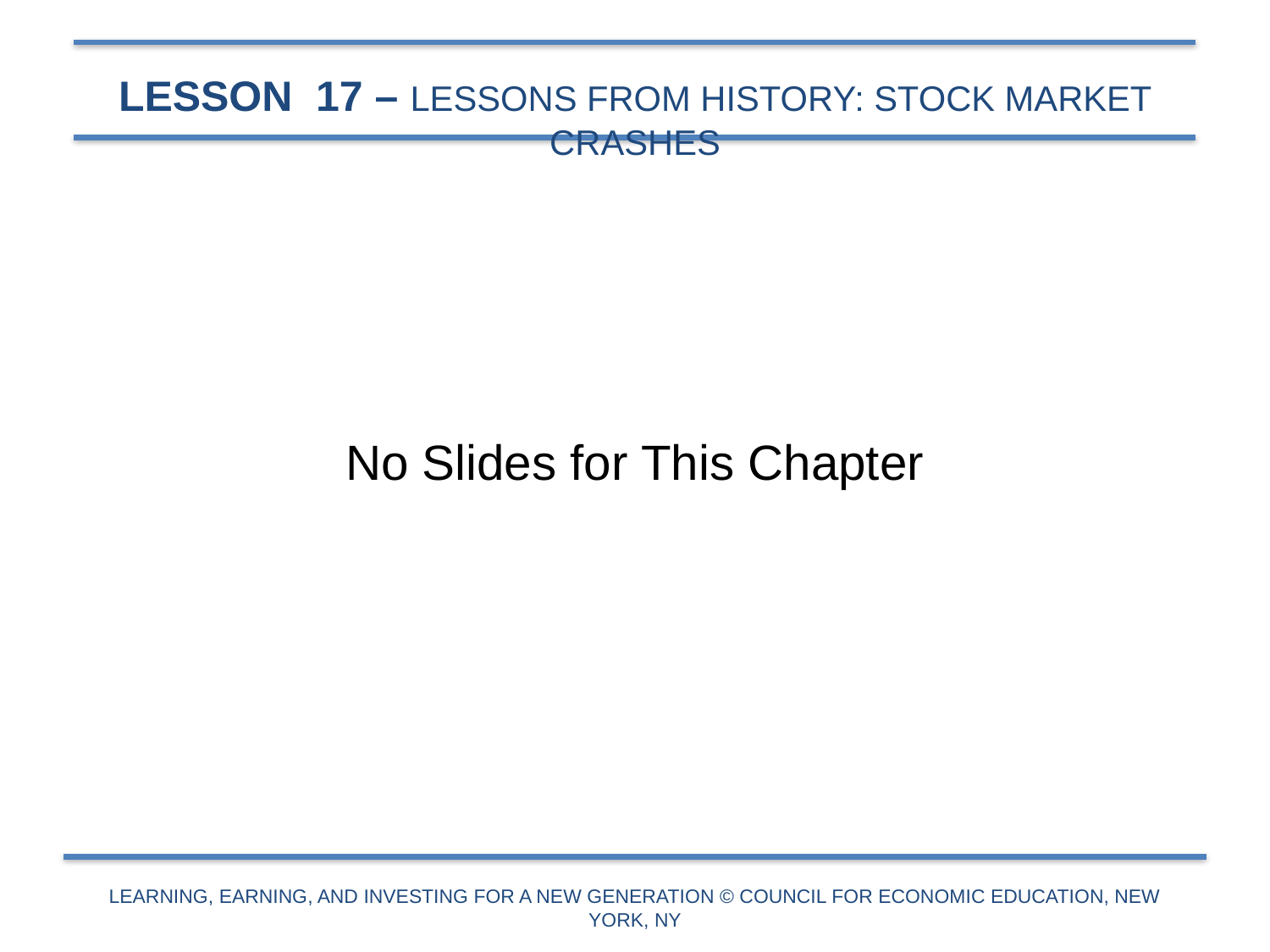

Lesson  17 – Lessons From History: Stock Market Crashes
# No Slides for This Chapter